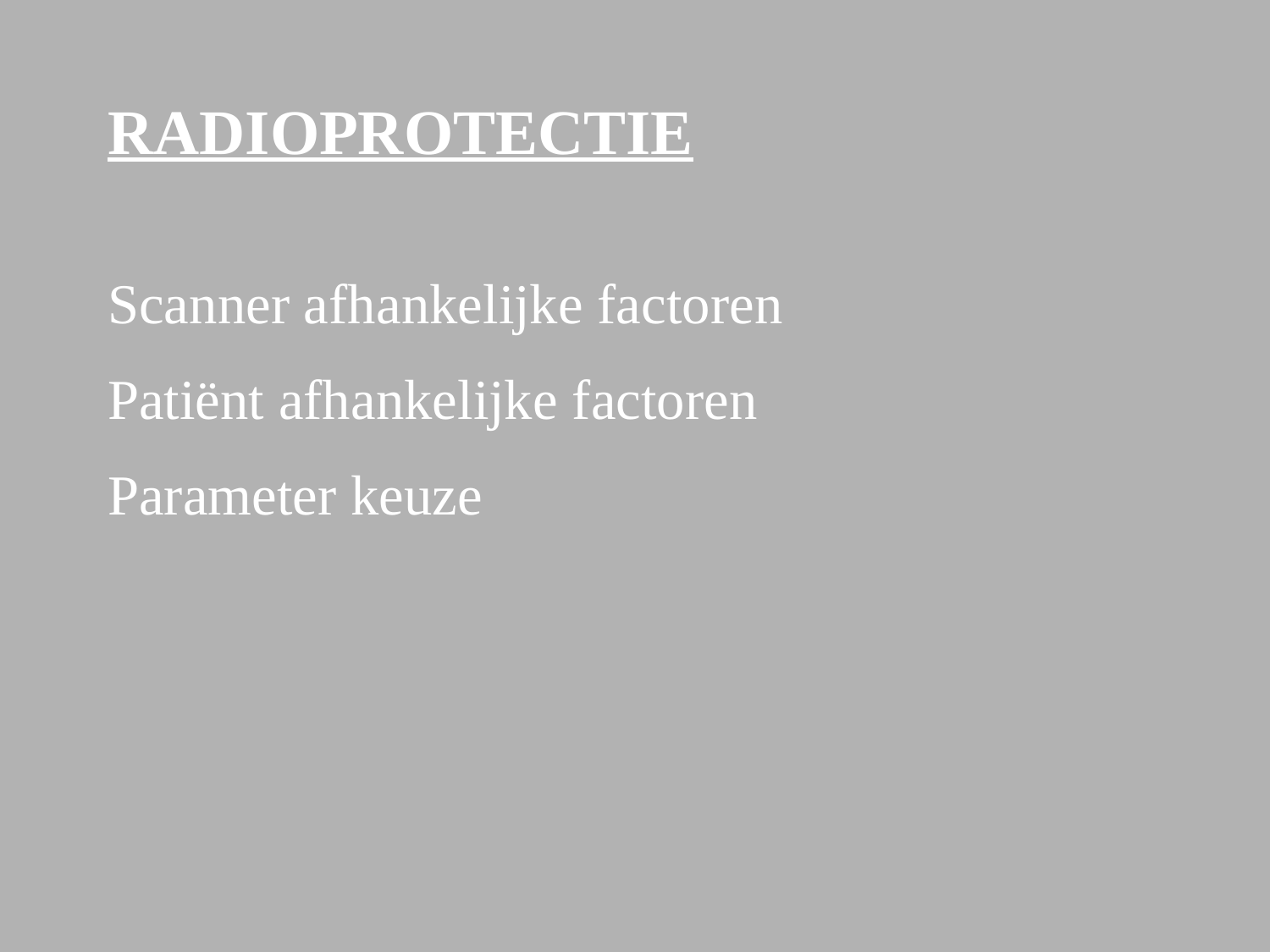

RADIOPROTECTIE

Scanner afhankelijke factoren
Patiënt afhankelijke factoren
Parameter keuze